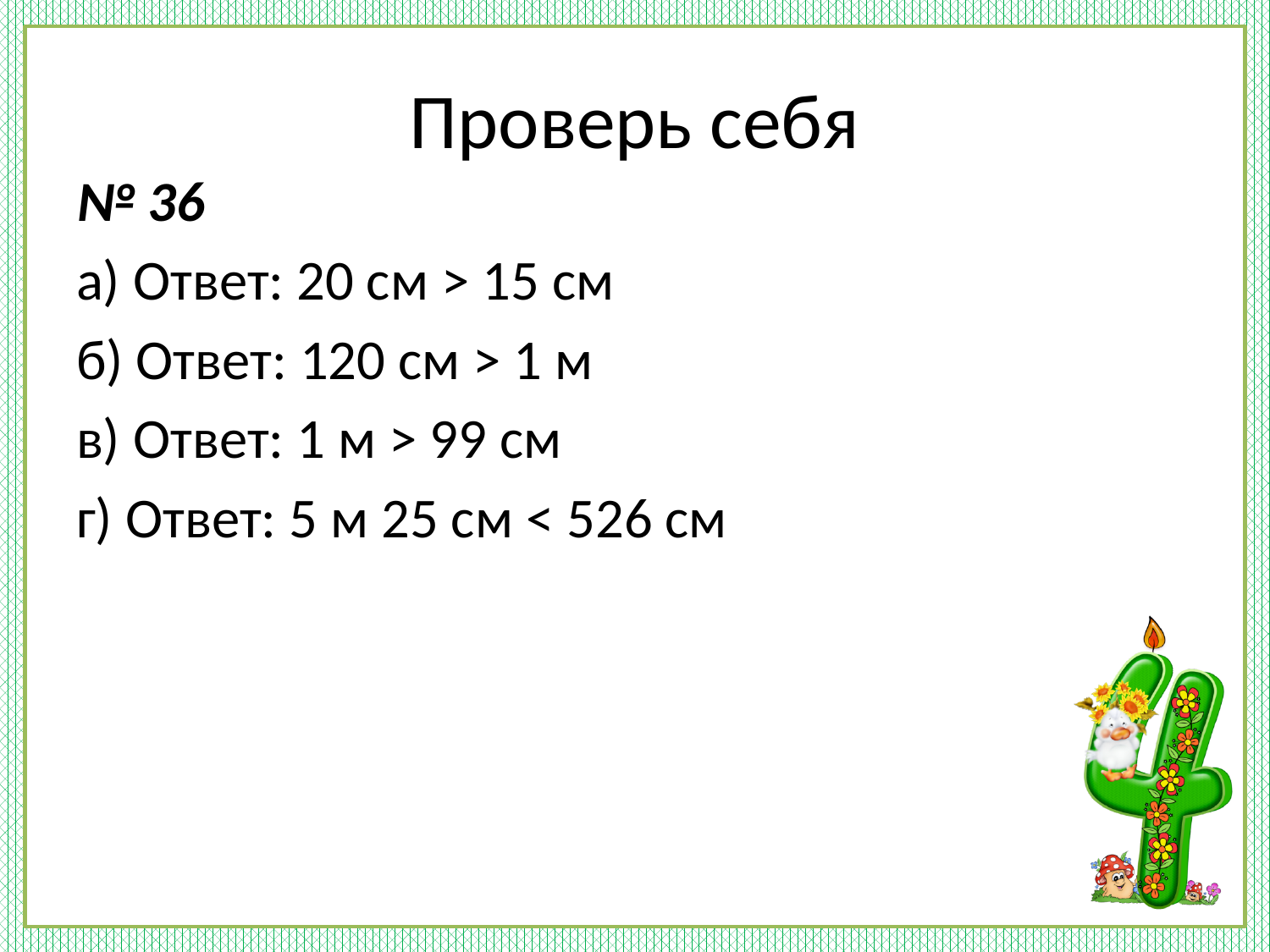

# Проверь себя
№ 36
а) Ответ: 20 см > 15 см
б) Ответ: 120 см > 1 м
в) Ответ: 1 м > 99 см
г) Ответ: 5 м 25 см < 526 см